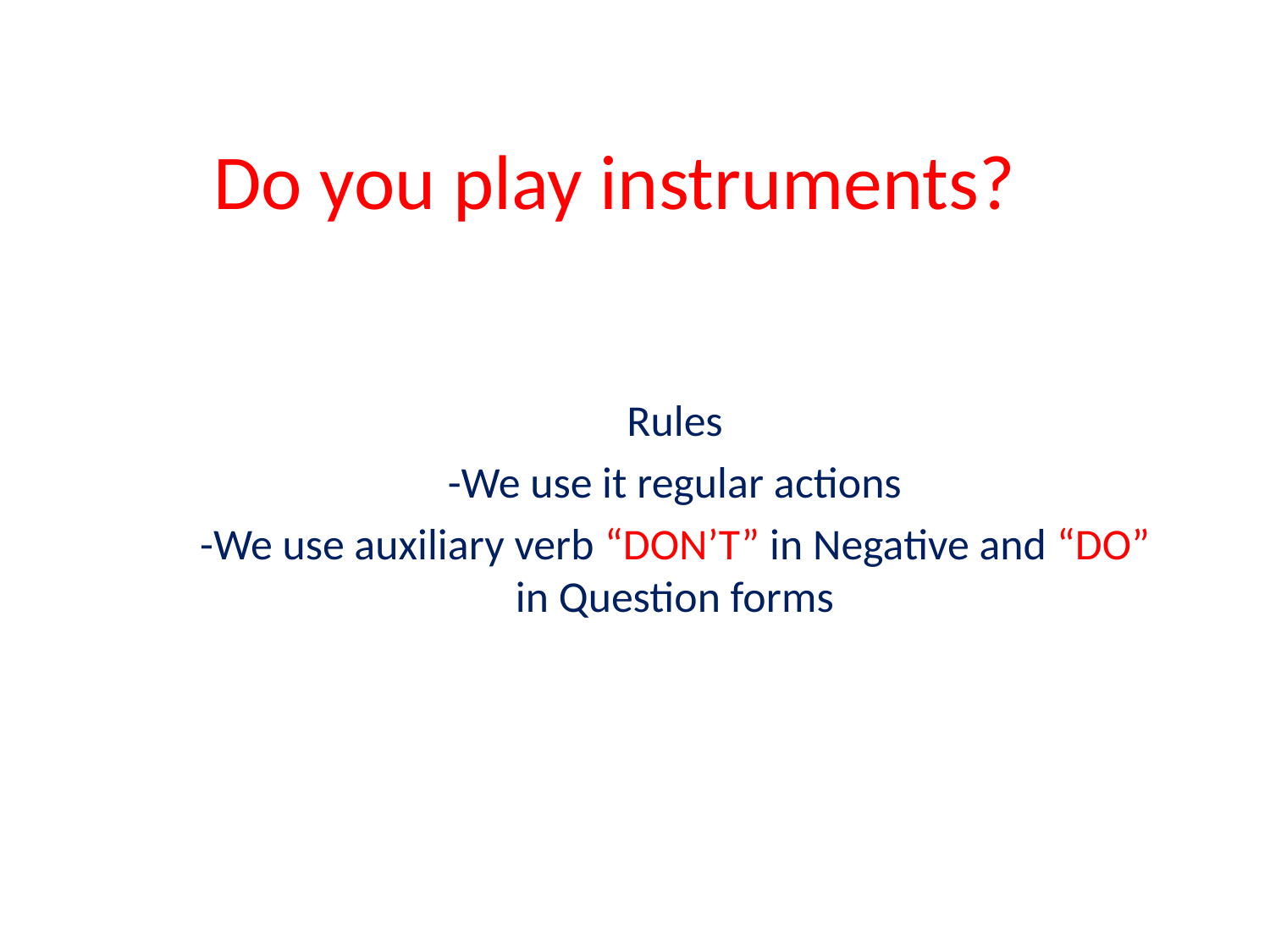

# Do you play instruments?
Rules
-We use it regular actions
-We use auxiliary verb “DON’T” in Negative and “DO” in Question forms